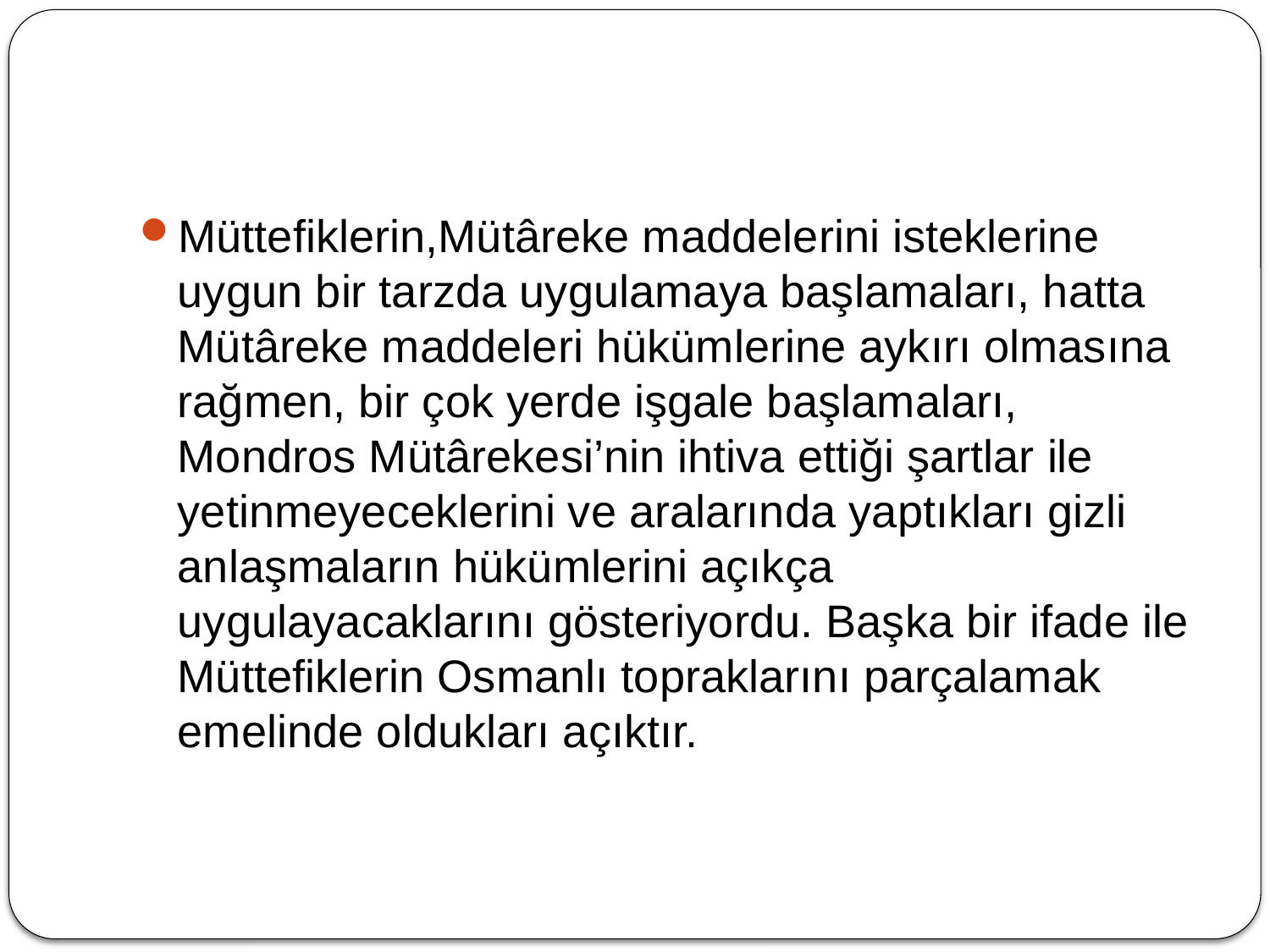

#
Müttefiklerin,Mütâreke maddelerini isteklerine uygun bir tarzda uygulamaya başlamaları, hatta Mütâreke maddeleri hükümlerine aykırı olmasına rağmen, bir çok yerde işgale başlamaları, Mondros Mütârekesi’nin ihtiva ettiği şartlar ile yetinmeyeceklerini ve aralarında yaptıkları gizli anlaşmaların hükümlerini açıkça uygulayacaklarını gösteriyordu. Başka bir ifade ile Müttefiklerin Osmanlı topraklarını parçalamak emelinde oldukları açıktır.